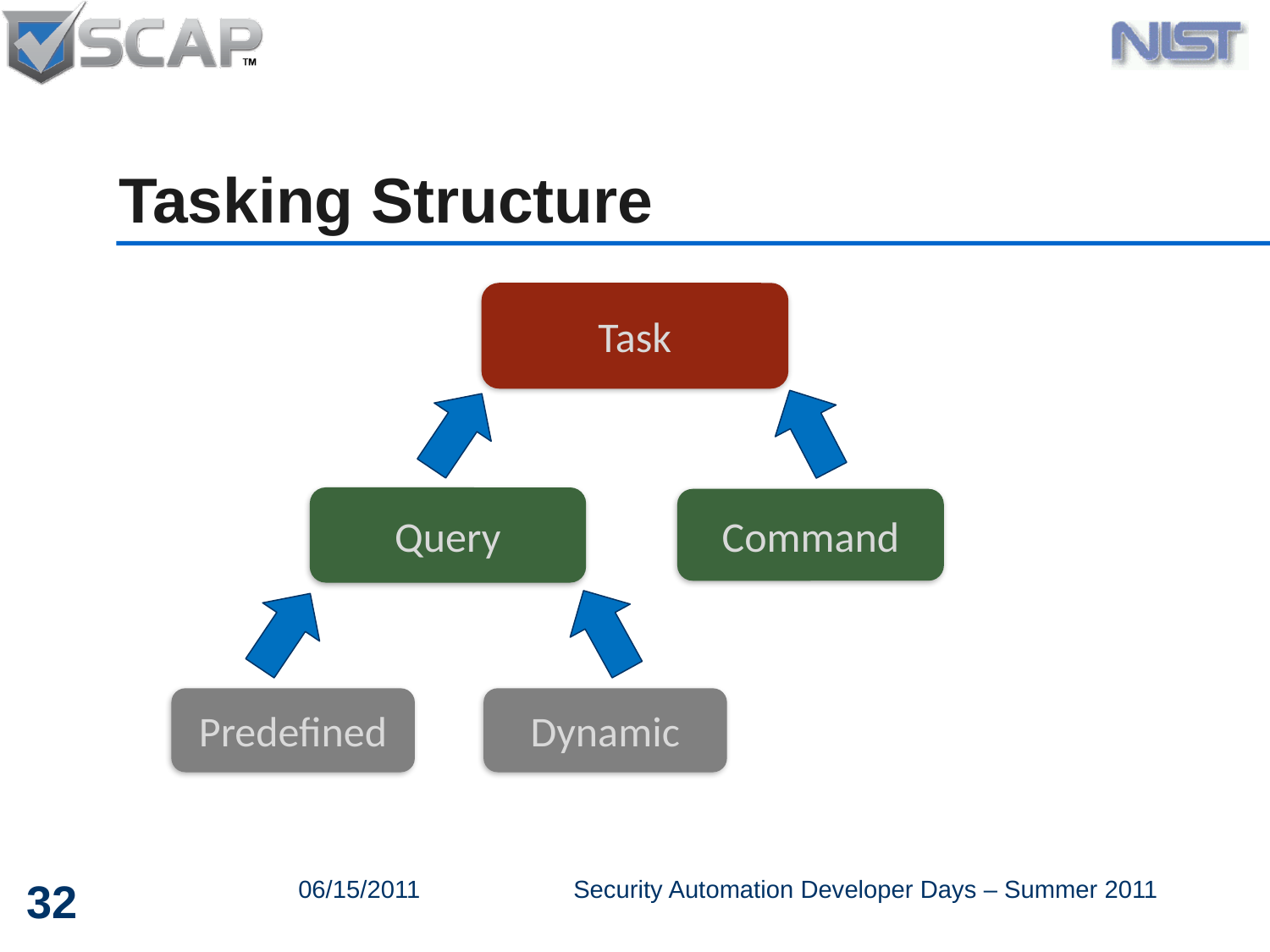

# Tasking Structure

Task

Query
Command

Predefined
Dynamic
32
06/15/2011
Security Automation Developer Days – Summer 2011